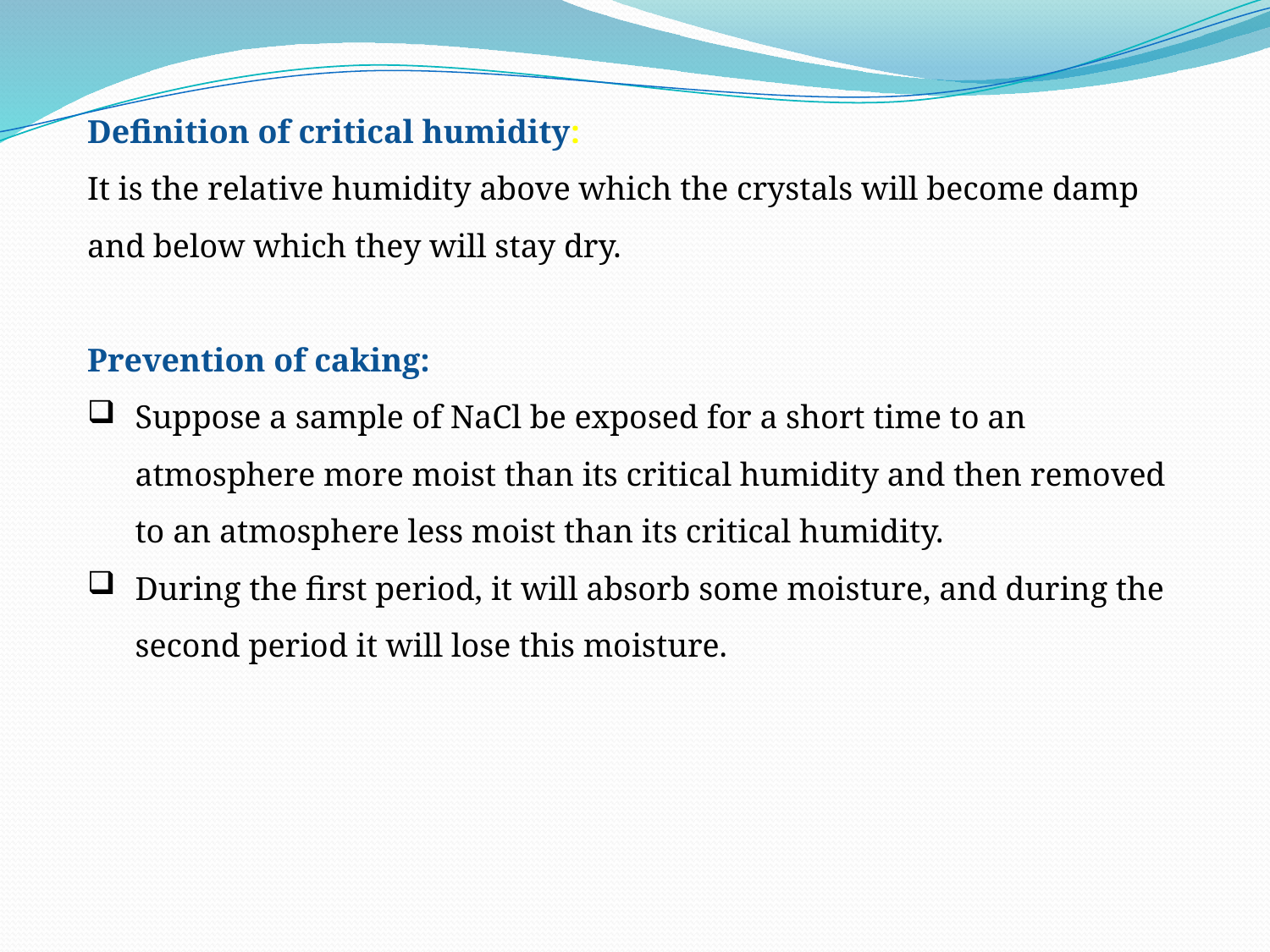

Definition of critical humidity:
It is the relative humidity above which the crystals will become damp and below which they will stay dry.

Prevention of caking:
Suppose a sample of NaCl be exposed for a short time to an atmosphere more moist than its critical humidity and then removed to an atmosphere less moist than its critical humidity.
During the first period, it will absorb some moisture, and during the second period it will lose this moisture.